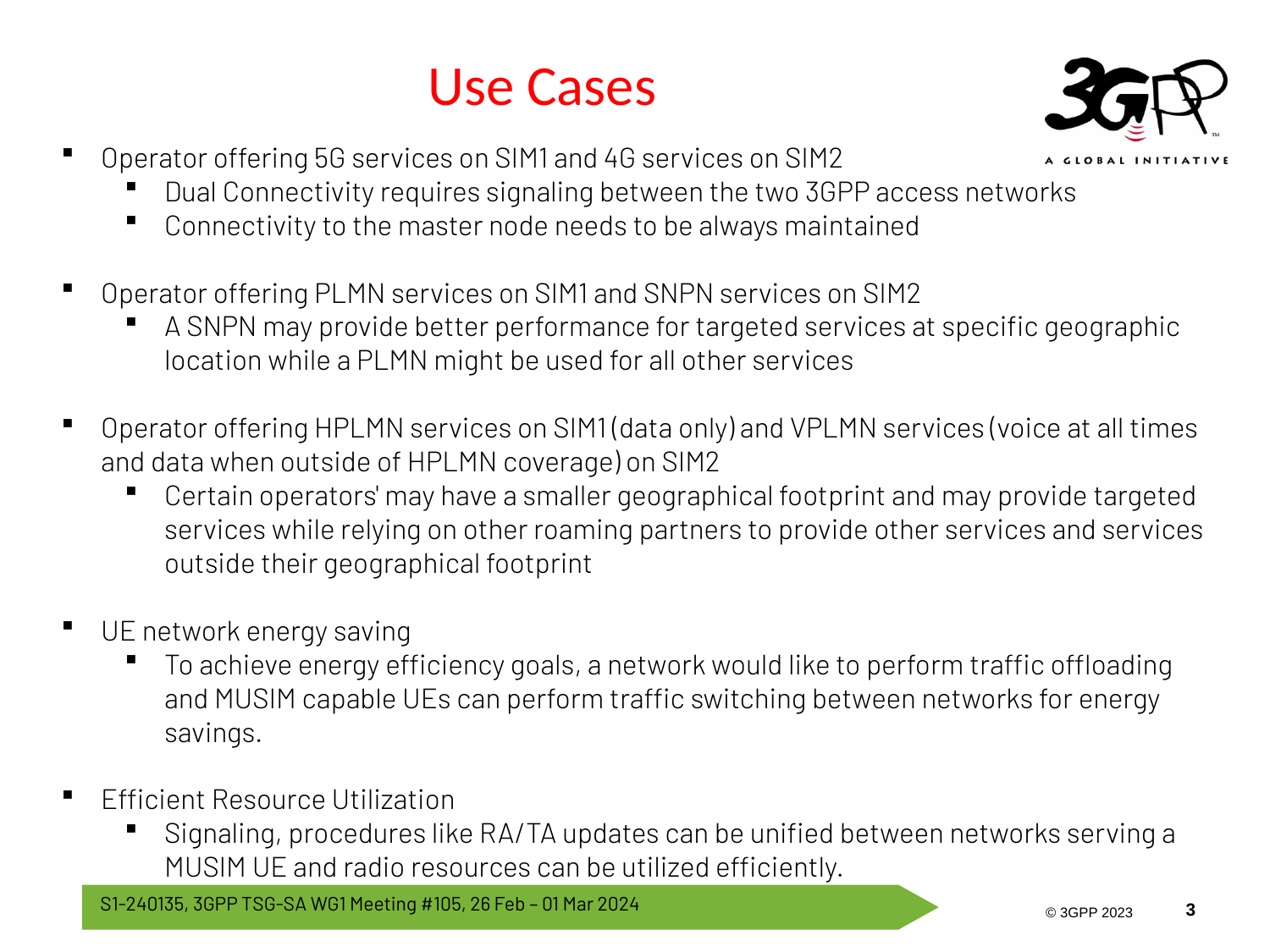

# Use Cases
Operator offering 5G services on SIM1 and 4G services on SIM2
Dual Connectivity requires signaling between the two 3GPP access networks
Connectivity to the master node needs to be always maintained

Operator offering PLMN services on SIM1 and SNPN services on SIM2
A SNPN may provide better performance for targeted services at specific geographic location while a PLMN might be used for all other services

Operator offering HPLMN services on SIM1 (data only) and VPLMN services (voice at all times and data when outside of HPLMN coverage) on SIM2
Certain operators' may have a smaller geographical footprint and may provide targeted services while relying on other roaming partners to provide other services and services outside their geographical footprint

UE network energy saving
To achieve energy efficiency goals, a network would like to perform traffic offloading and MUSIM capable UEs can perform traffic switching between networks for energy savings.

Efficient Resource Utilization
Signaling, procedures like RA/TA updates can be unified between networks serving a MUSIM UE and radio resources can be utilized efficiently.

S1-240135, 3GPP TSG-SA WG1 Meeting #105, 26 Feb – 01 Mar 2024